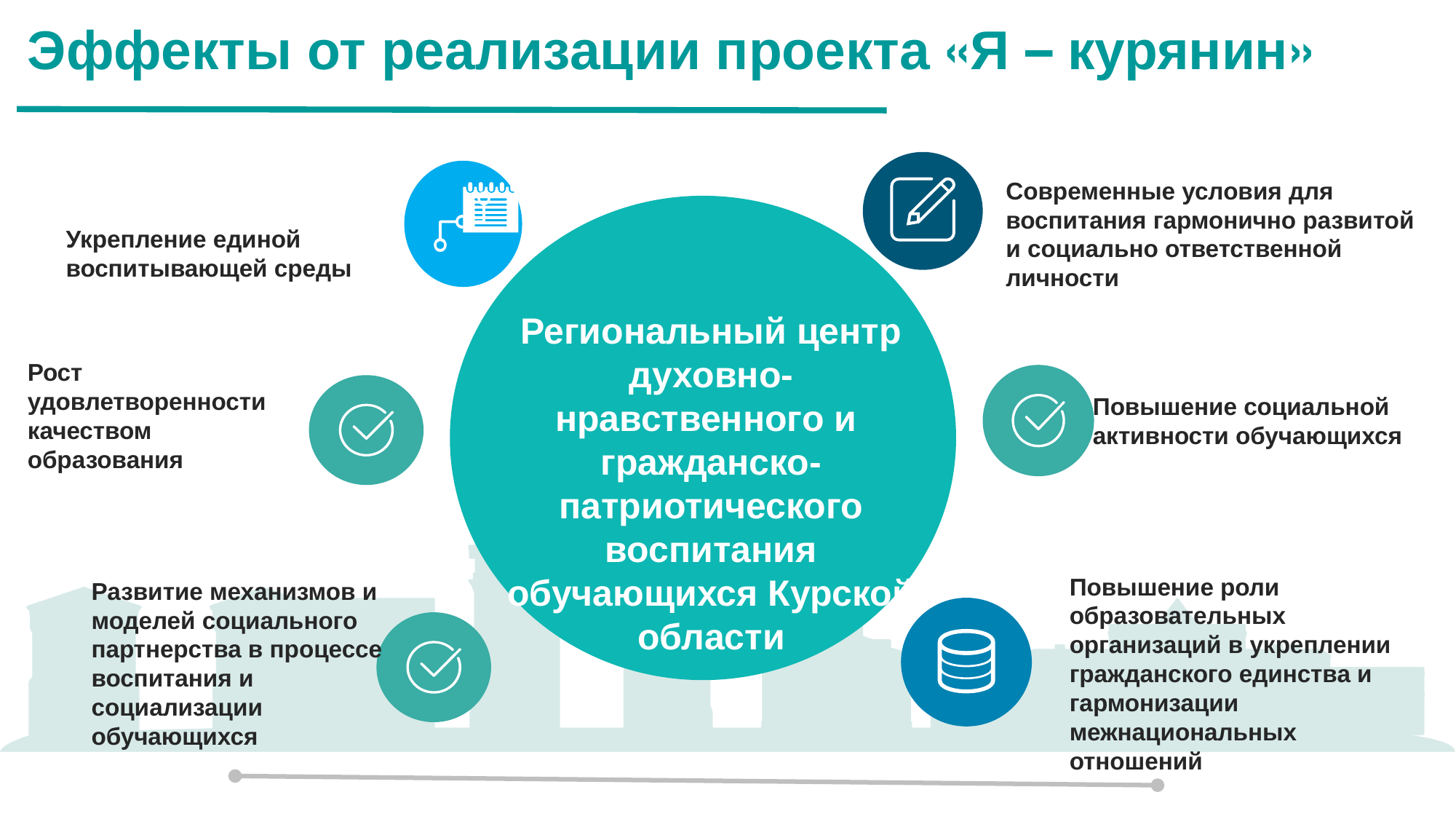

Эффекты от реализации проекта «Я – курянин»

Современные условия для воспитания гармонично развитой и социально ответственной личности

Укрепление единой воспитывающей среды
Региональный центр духовно-нравственного и  гражданско-патриотического воспитания обучающихся Курской области
Рост удовлетворенности качеством образования

Повышение социальной активности обучающихся
Повышение роли образовательных организаций в укреплении гражданского единства и гармонизации межнациональных отношений
Развитие механизмов и моделей социального партнерства в процессе воспитания и социализации обучающихся